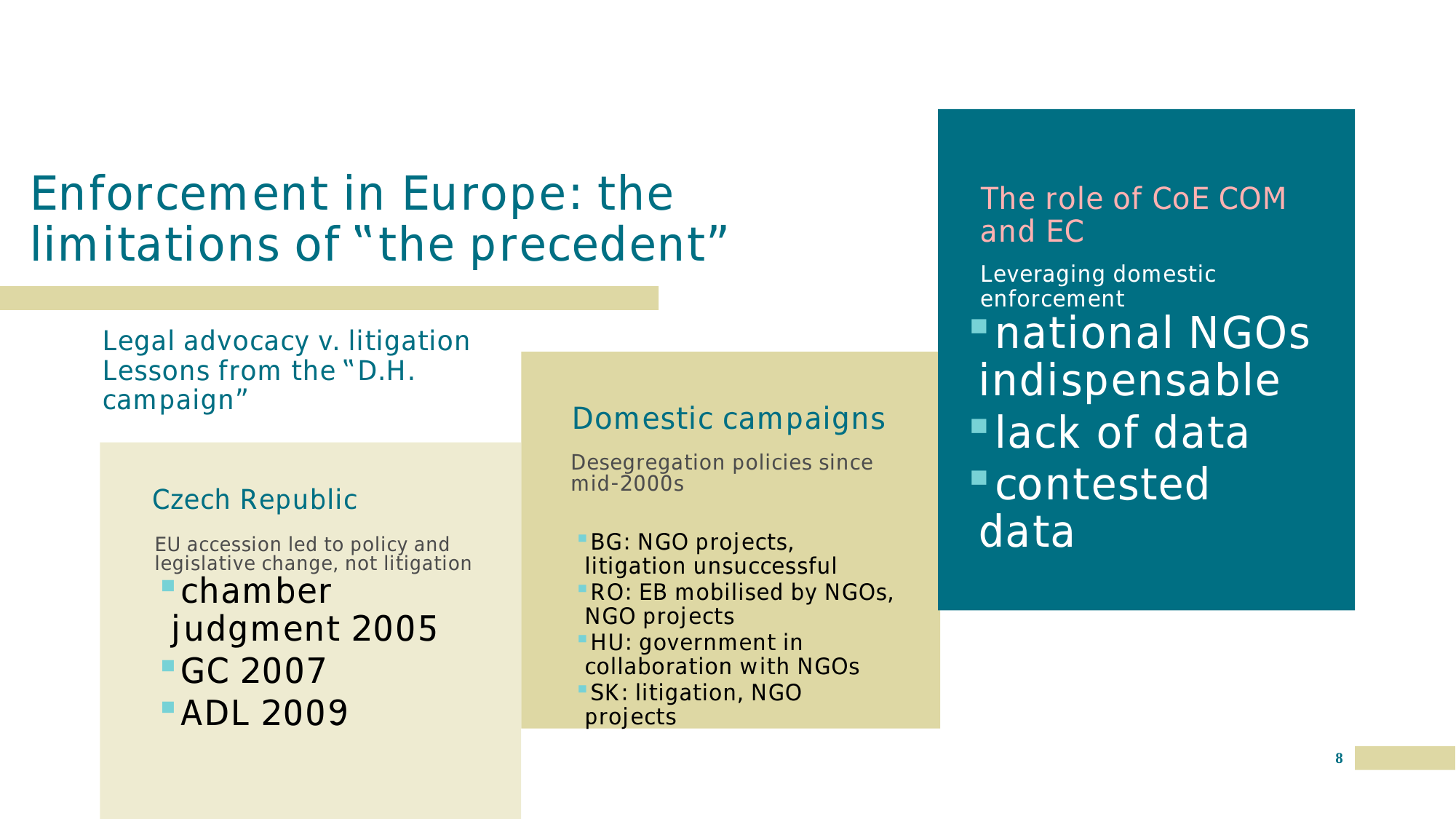

# Enforcement in Europe: the limitations of “the precedent”
The role of CoE COM and EC
Leveraging domestic enforcement
national NGOs indispensable
lack of data
contested data
Legal advocacy v. litigation Lessons from the “D.H. campaign”
Domestic campaigns
Desegregation policies since mid-2000s
Czech Republic
EU accession led to policy and legislative change, not litigation
BG: NGO projects, litigation unsuccessful
RO: EB mobilised by NGOs, NGO projects
HU: government in collaboration with NGOs
SK: litigation, NGO projects
chamber judgment 2005
GC 2007
ADL 2009
8